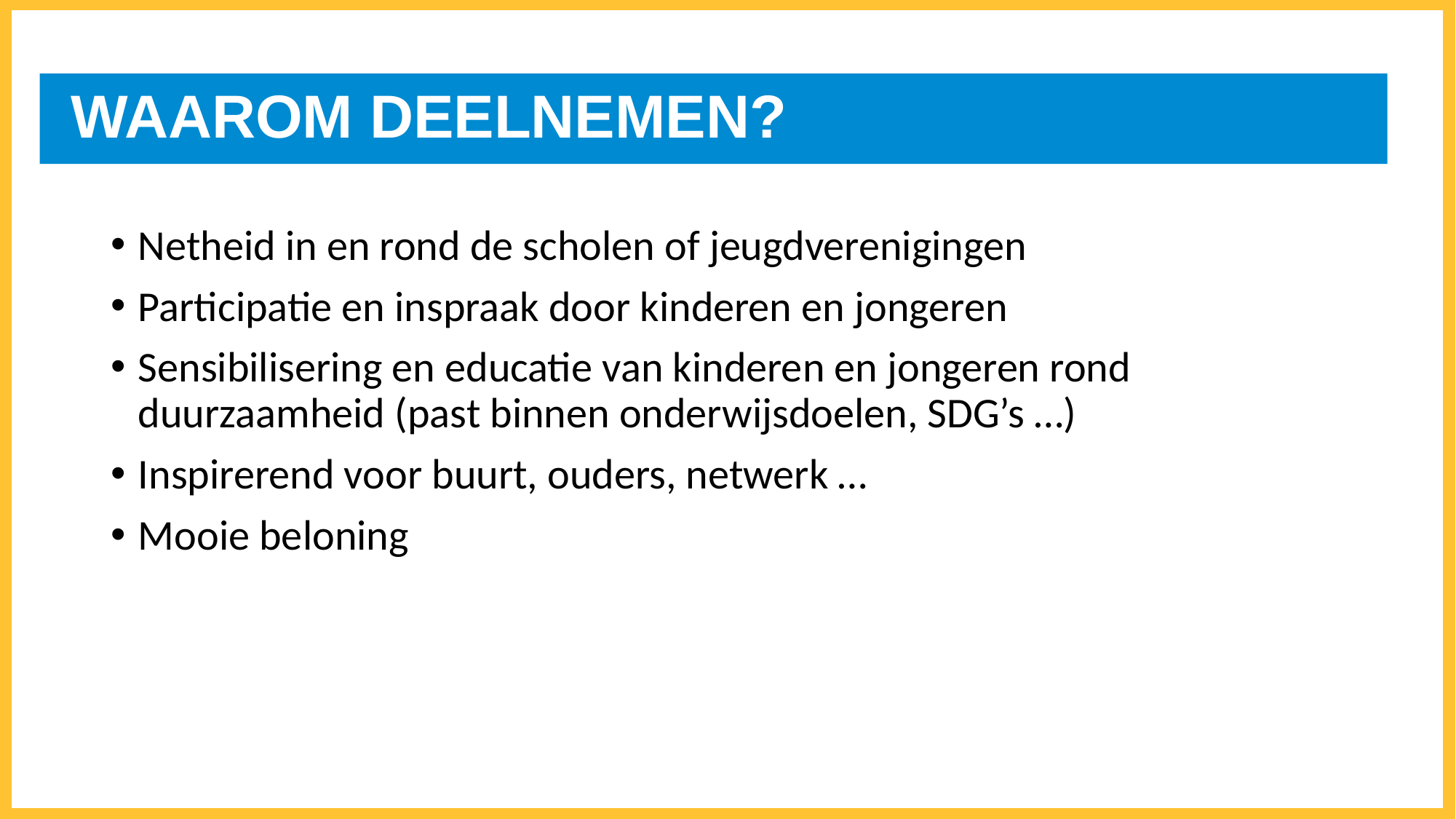

# WAAROM DEELNEMEN?

Netheid in en rond de scholen of jeugdverenigingen
Participatie en inspraak door kinderen en jongeren
Sensibilisering en educatie van kinderen en jongeren rond duurzaamheid (past binnen onderwijsdoelen, SDG’s …)
Inspirerend voor buurt, ouders, netwerk …
Mooie beloning